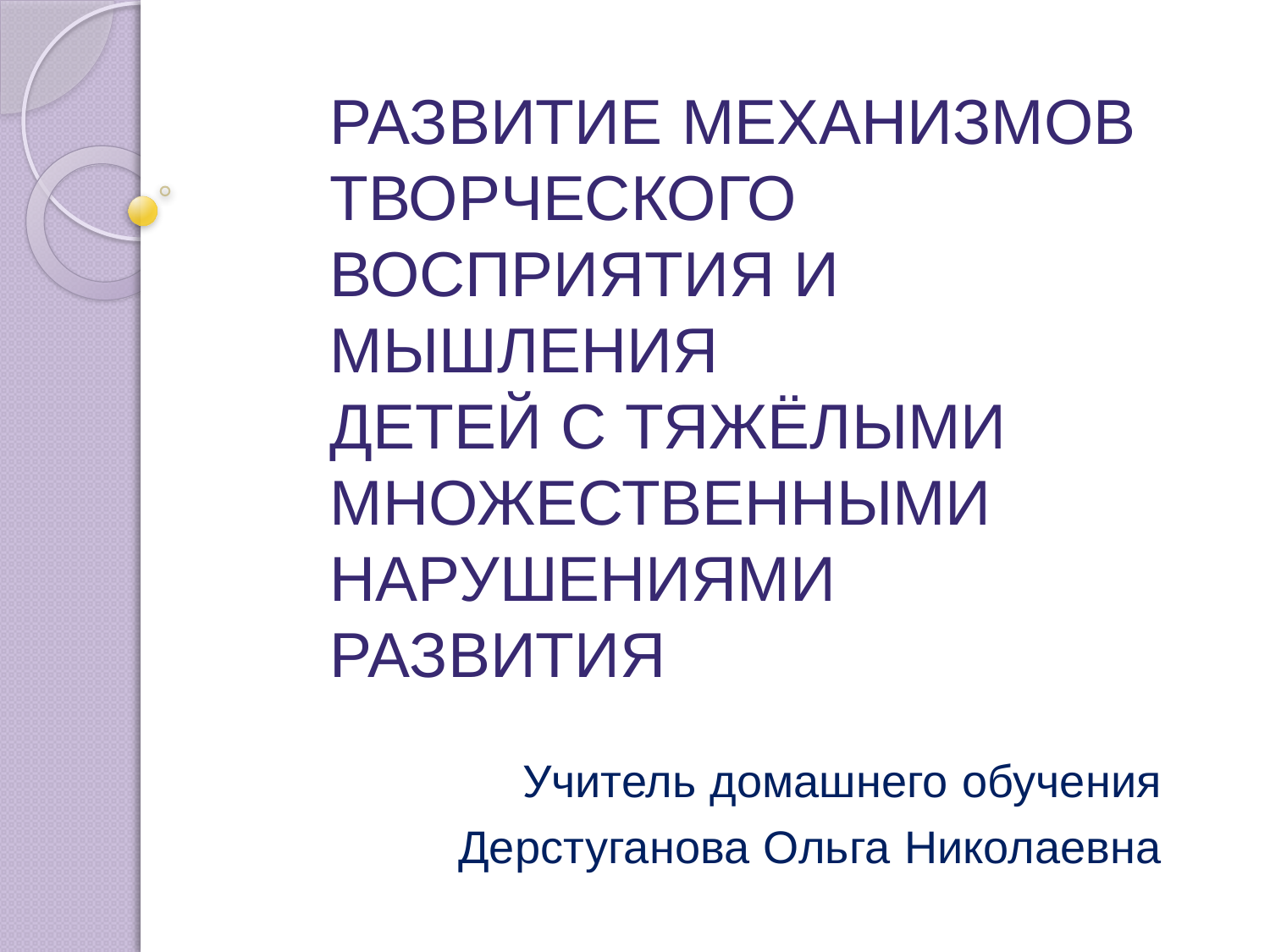

# РАЗВИТИЕ МЕХАНИЗМОВ ТВОРЧЕСКОГО ВОСПРИЯТИЯ И МЫШЛЕНИЯ ДЕТЕЙ С ТЯЖЁЛЫМИ МНОЖЕСТВЕННЫМИ НАРУШЕНИЯМИ РАЗВИТИЯ

Учитель домашнего обучения
Дерстуганова Ольга Николаевна